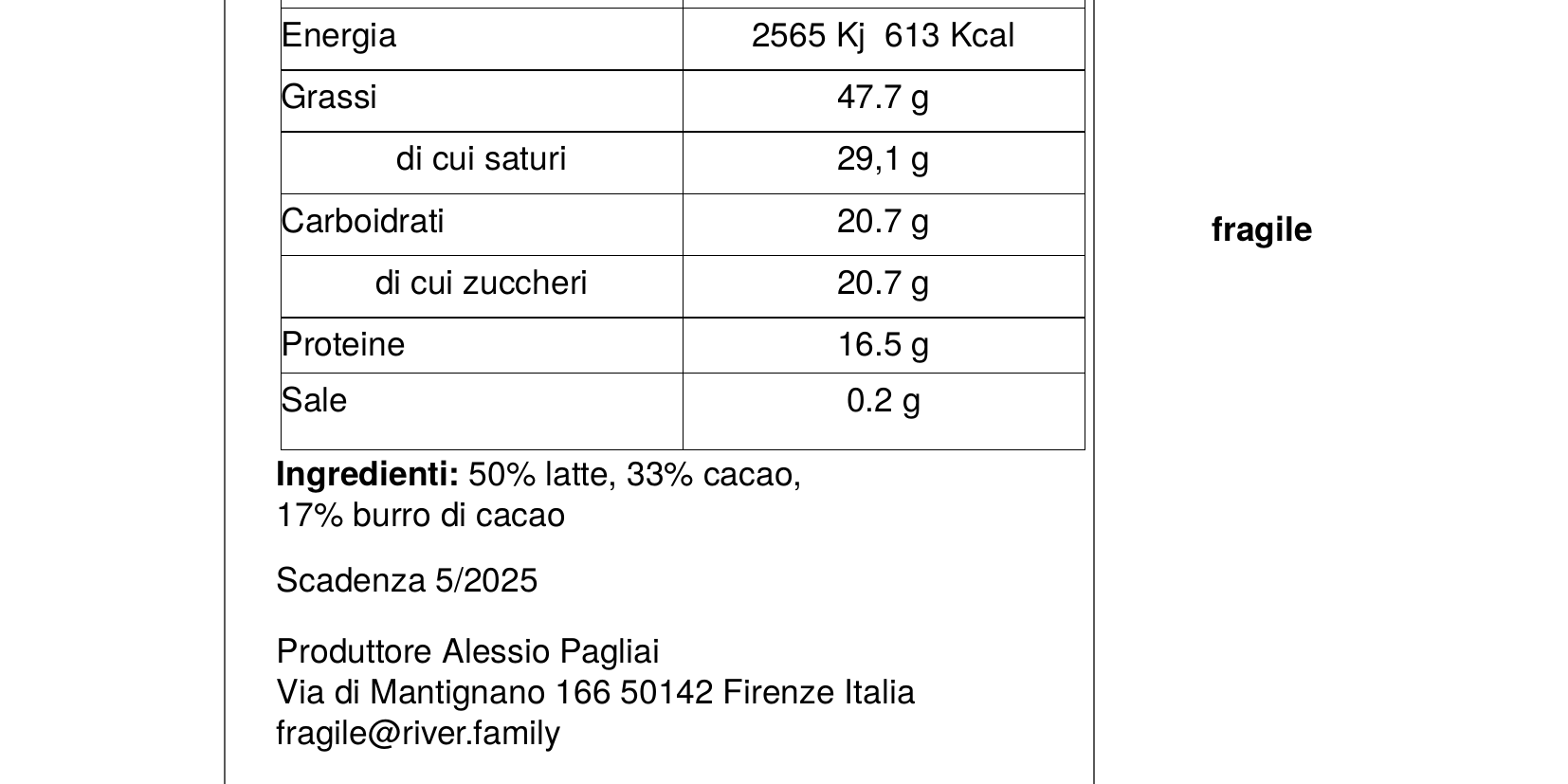

| Valori Nutrizionali | Barretta 100 g |
| --- | --- |
| Energia | 2565 Kj 613 Kcal |
| Grassi | 47.7 g |
| di cui saturi | 29,1 g |
| Carboidrati | 20.7 g |
| di cui zuccheri | 20.7 g |
| Proteine | 16.5 g |
| Sale | 0.2 g |
fragile
Ingredienti: 50% latte, 33% cacao,
17% burro di cacao
Scadenza 5/2025
Produttore Alessio Pagliai
Via di Mantignano 166 50142 Firenze Italia    fragile@river.family